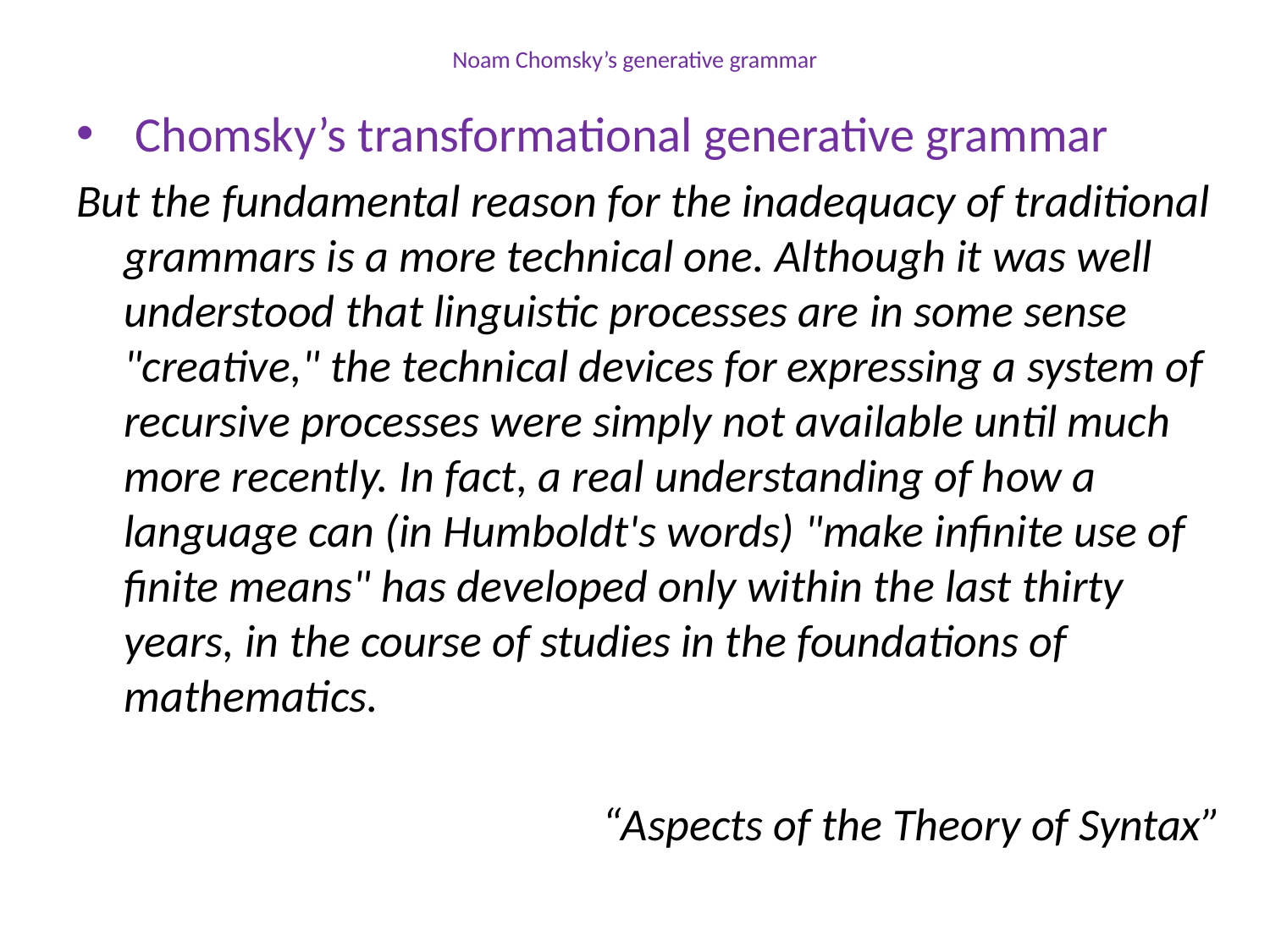

# Noam Chomsky’s generative grammar
 Chomsky’s transformational generative grammar
But the fundamental reason for the inadequacy of traditional grammars is a more technical one. Although it was well understood that linguistic processes are in some sense "creative," the technical devices for expressing a system of recursive processes were simply not available until much more recently. In fact, a real understanding of how a language can (in Humboldt's words) "make infinite use of finite means" has developed only within the last thirty years, in the course of studies in the foundations of mathematics.

“Aspects of the Theory of Syntax”